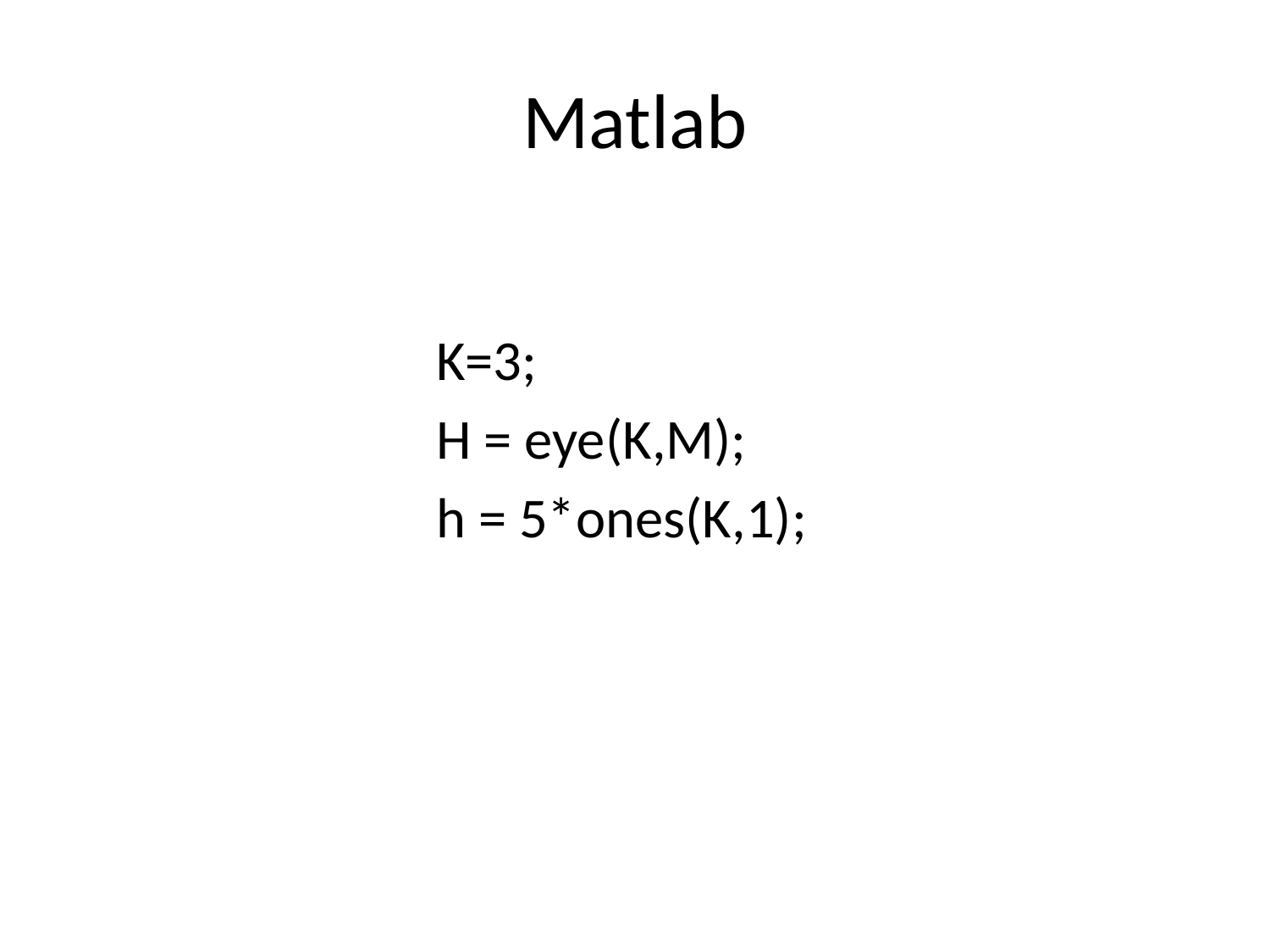

# Matlab
K=3;
H = eye(K,M);
h = 5*ones(K,1);